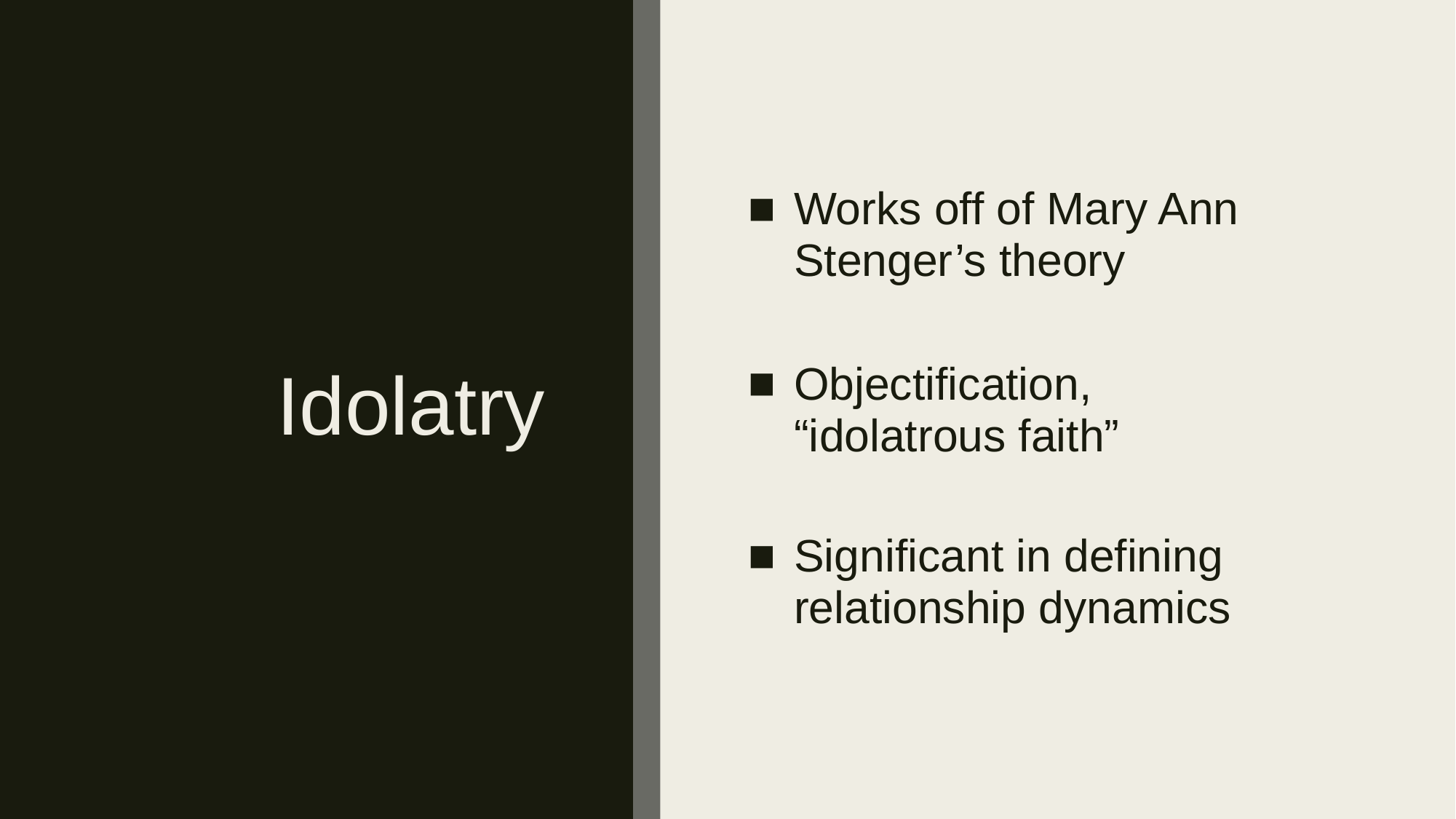

# Idolatry
Works off of Mary Ann Stenger’s theory
Objectification,
“idolatrous faith”
Significant in defining relationship dynamics